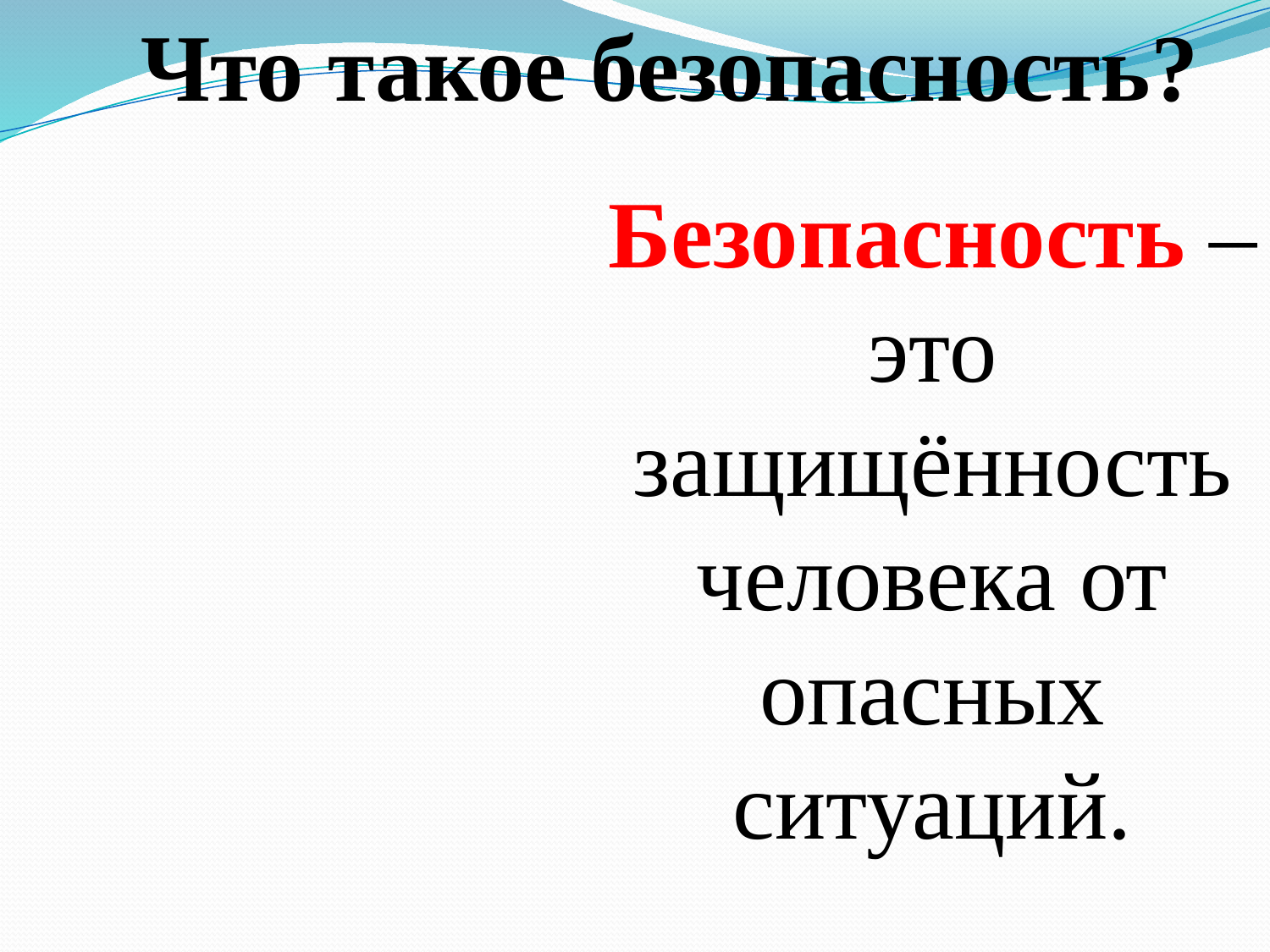

Что такое безопасность?
Безопасность – это защищённость человека от опасных ситуаций.